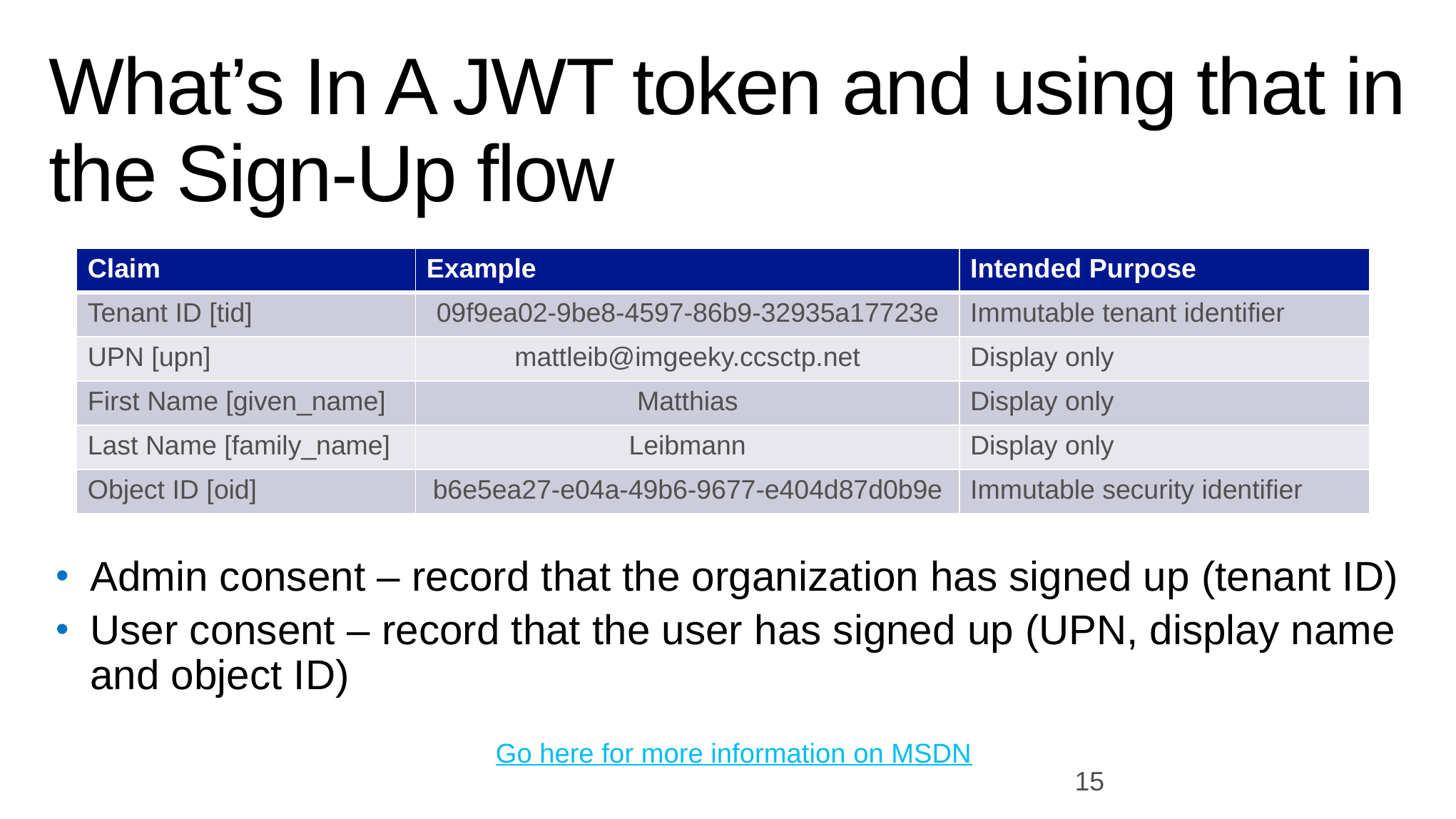

# What’s In A JWT token and using that in the Sign-Up flow
| Claim | Example | Intended Purpose |
| --- | --- | --- |
| Tenant ID [tid] | 09f9ea02-9be8-4597-86b9-32935a17723e | Immutable tenant identifier |
| UPN [upn] | mattleib@imgeeky.ccsctp.net | Display only |
| First Name [given\_name] | Matthias | Display only |
| Last Name [family\_name] | Leibmann | Display only |
| Object ID [oid] | b6e5ea27-e04a-49b6-9677-e404d87d0b9e | Immutable security identifier |
Admin consent – record that the organization has signed up (tenant ID)
User consent – record that the user has signed up (UPN, display name and object ID)
Go here for more information on MSDN
15